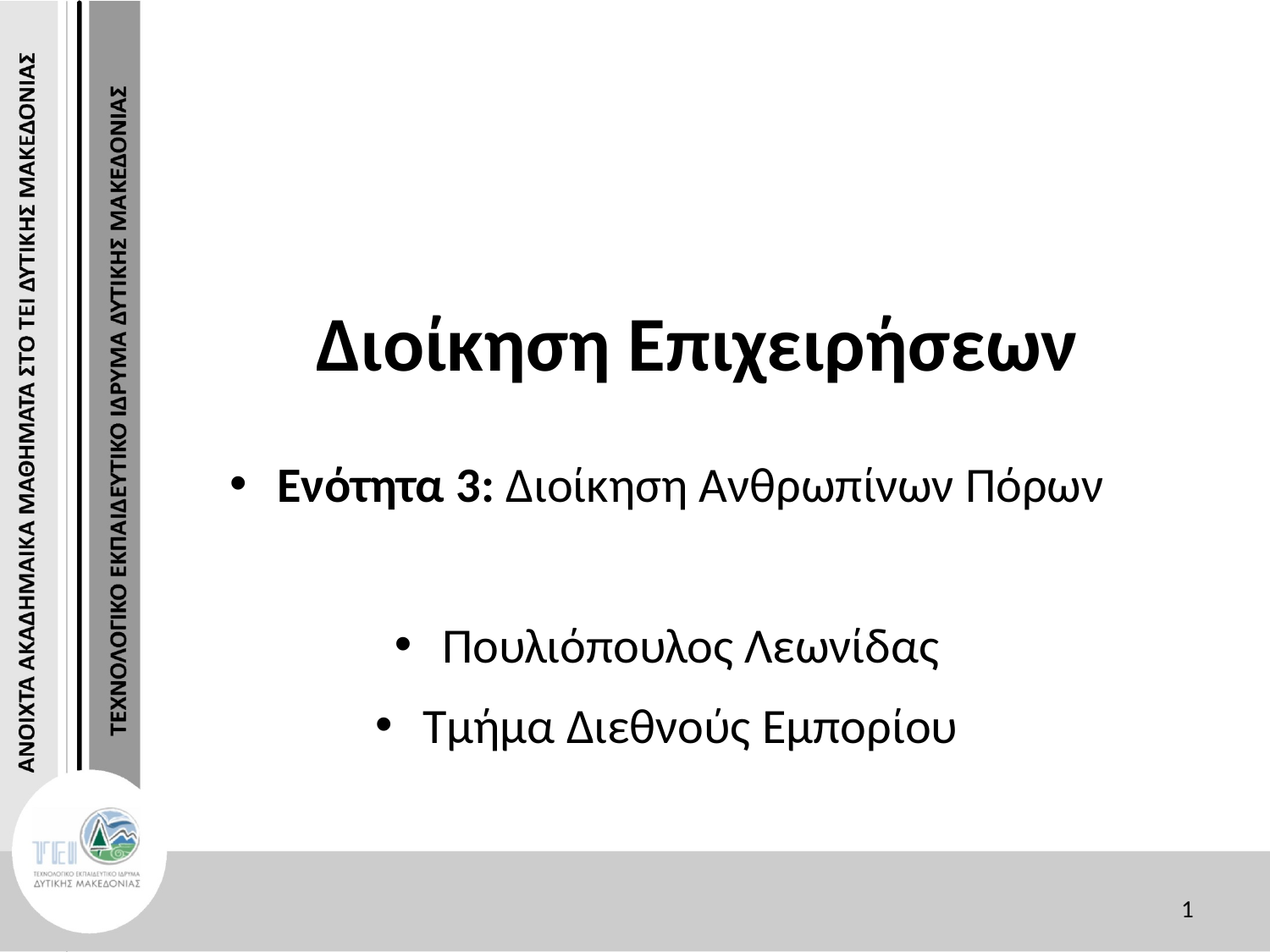

Διοίκηση Επιχειρήσεων
Ενότητα 3: Διοίκηση Ανθρωπίνων Πόρων

Πουλιόπουλος Λεωνίδας
Τμήμα Διεθνούς Εμπορίου
1